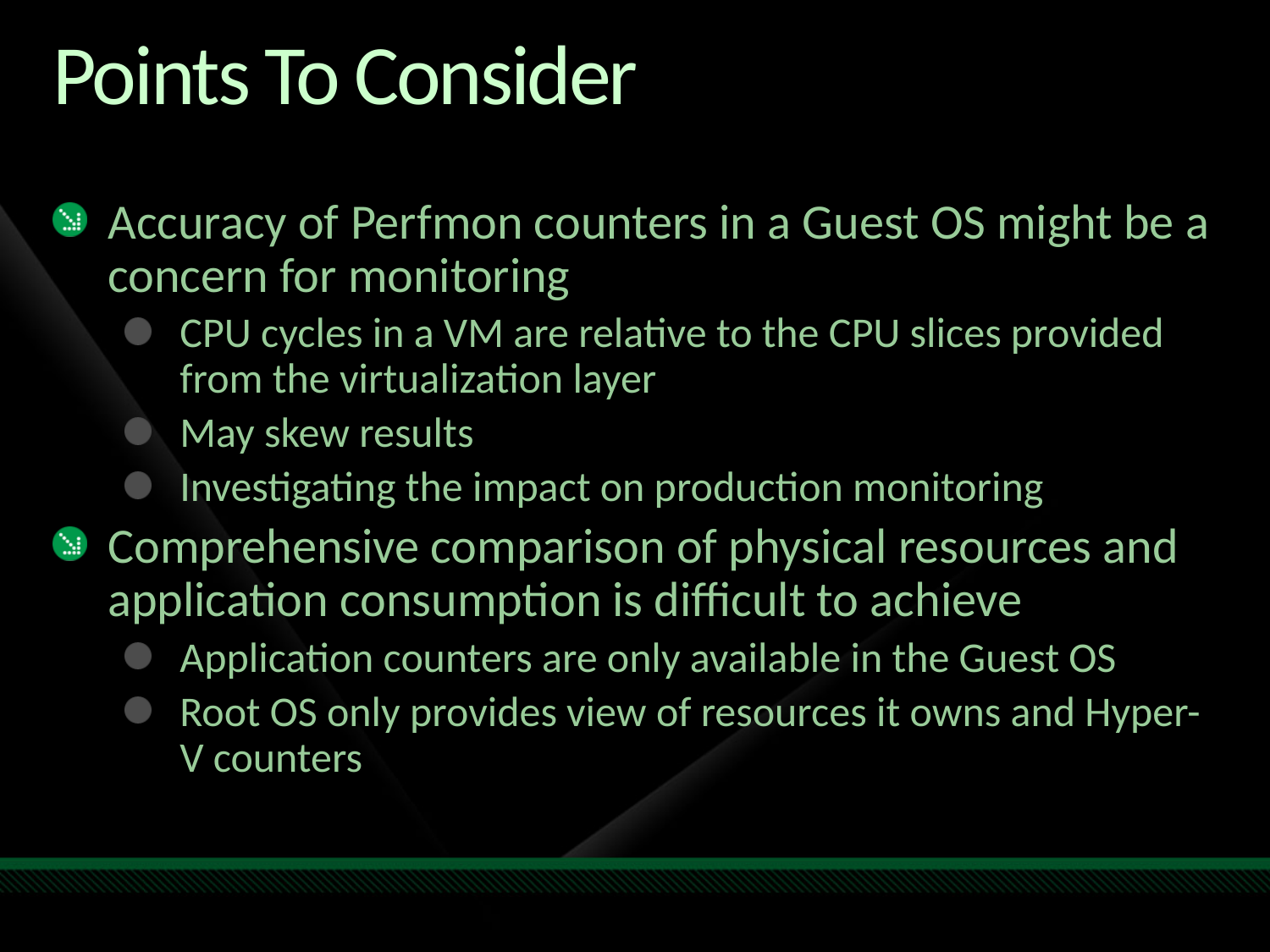

# Points To Consider
Accuracy of Perfmon counters in a Guest OS might be a concern for monitoring
CPU cycles in a VM are relative to the CPU slices provided from the virtualization layer
May skew results
Investigating the impact on production monitoring
Comprehensive comparison of physical resources and application consumption is difficult to achieve
Application counters are only available in the Guest OS
Root OS only provides view of resources it owns and Hyper-V counters